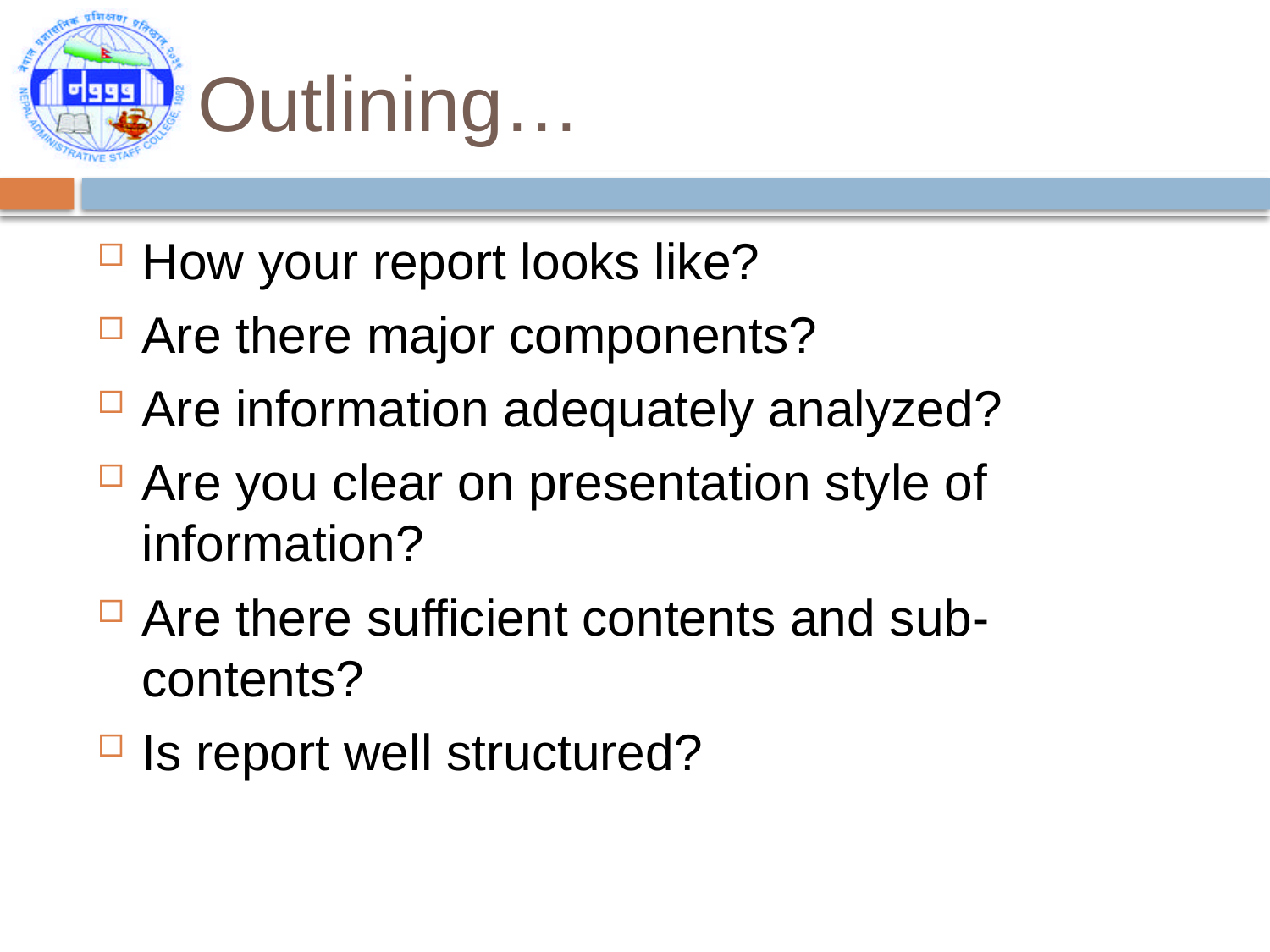

# Outlining…
How your report looks like?
Are there major components?
Are information adequately analyzed?
Are you clear on presentation style of information?
Are there sufficient contents and sub-contents?
Is report well structured?